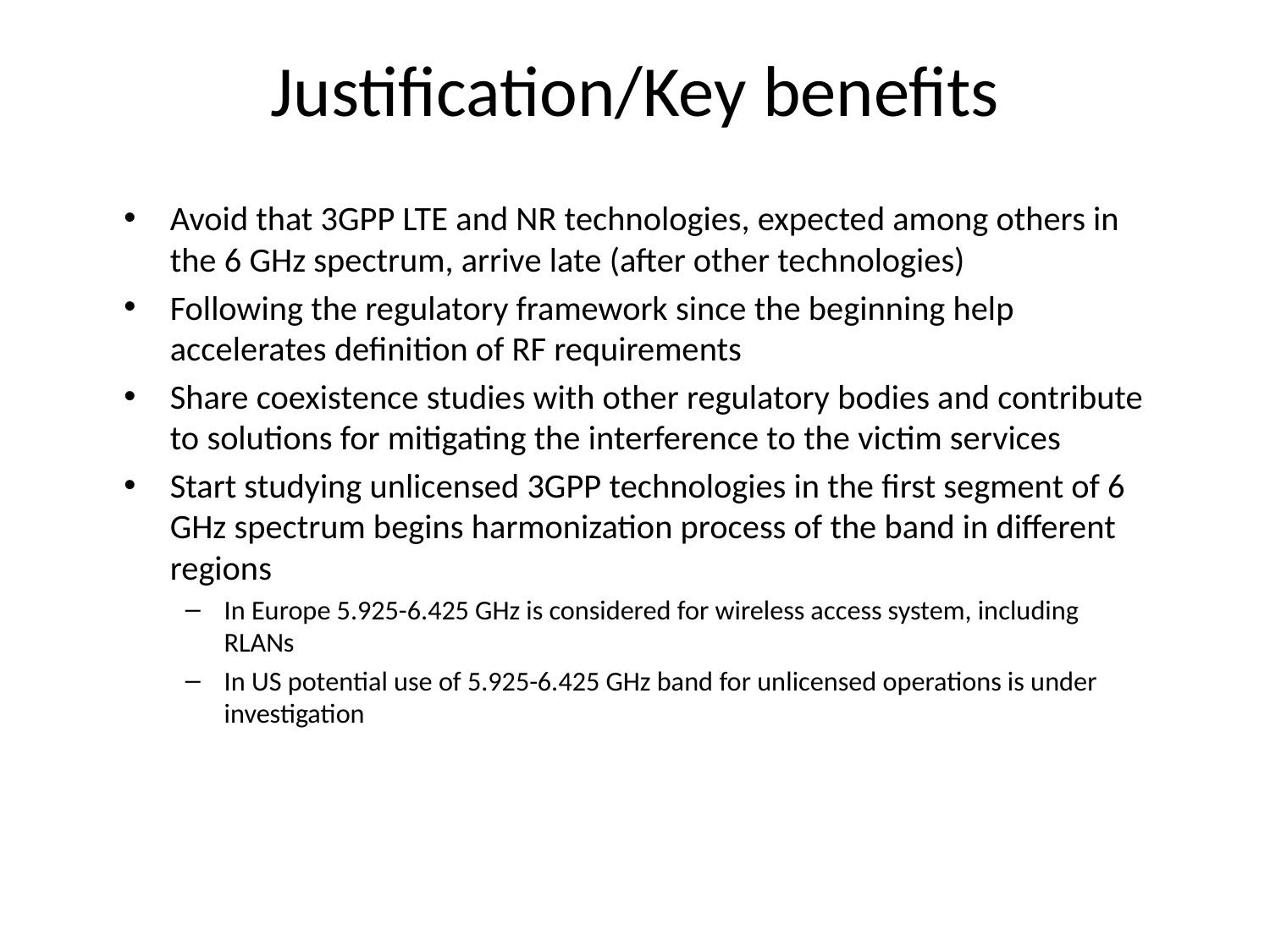

# Justification/Key benefits
Avoid that 3GPP LTE and NR technologies, expected among others in the 6 GHz spectrum, arrive late (after other technologies)
Following the regulatory framework since the beginning help accelerates definition of RF requirements
Share coexistence studies with other regulatory bodies and contribute to solutions for mitigating the interference to the victim services
Start studying unlicensed 3GPP technologies in the first segment of 6 GHz spectrum begins harmonization process of the band in different regions
In Europe 5.925-6.425 GHz is considered for wireless access system, including RLANs
In US potential use of 5.925-6.425 GHz band for unlicensed operations is under investigation